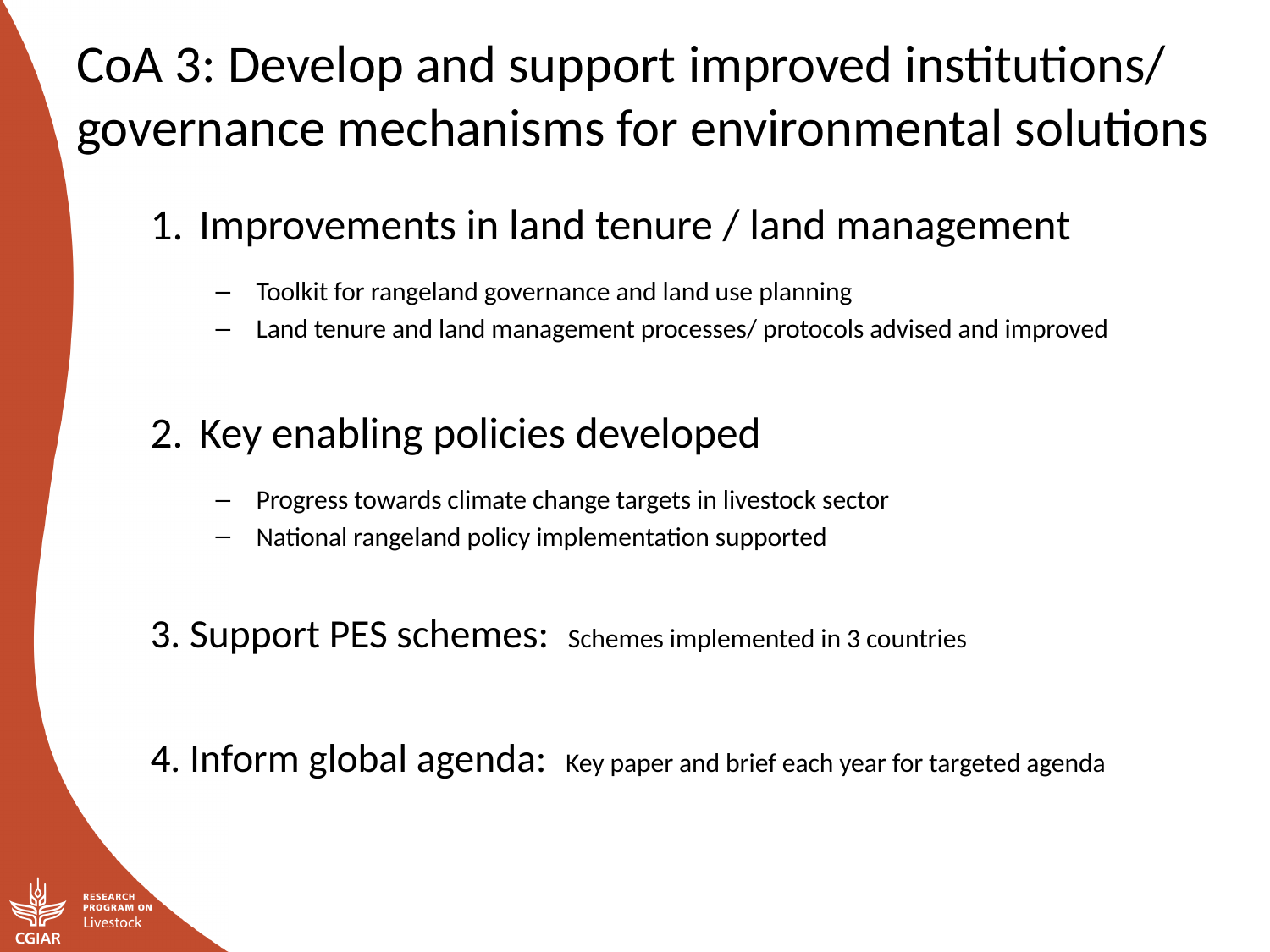

CoA 3: Develop and support improved institutions/ governance mechanisms for environmental solutions
Improvements in land tenure / land management
Toolkit for rangeland governance and land use planning
Land tenure and land management processes/ protocols advised and improved
Key enabling policies developed
Progress towards climate change targets in livestock sector
National rangeland policy implementation supported
3. Support PES schemes:  Schemes implemented in 3 countries
4. Inform global agenda:  Key paper and brief each year for targeted agenda